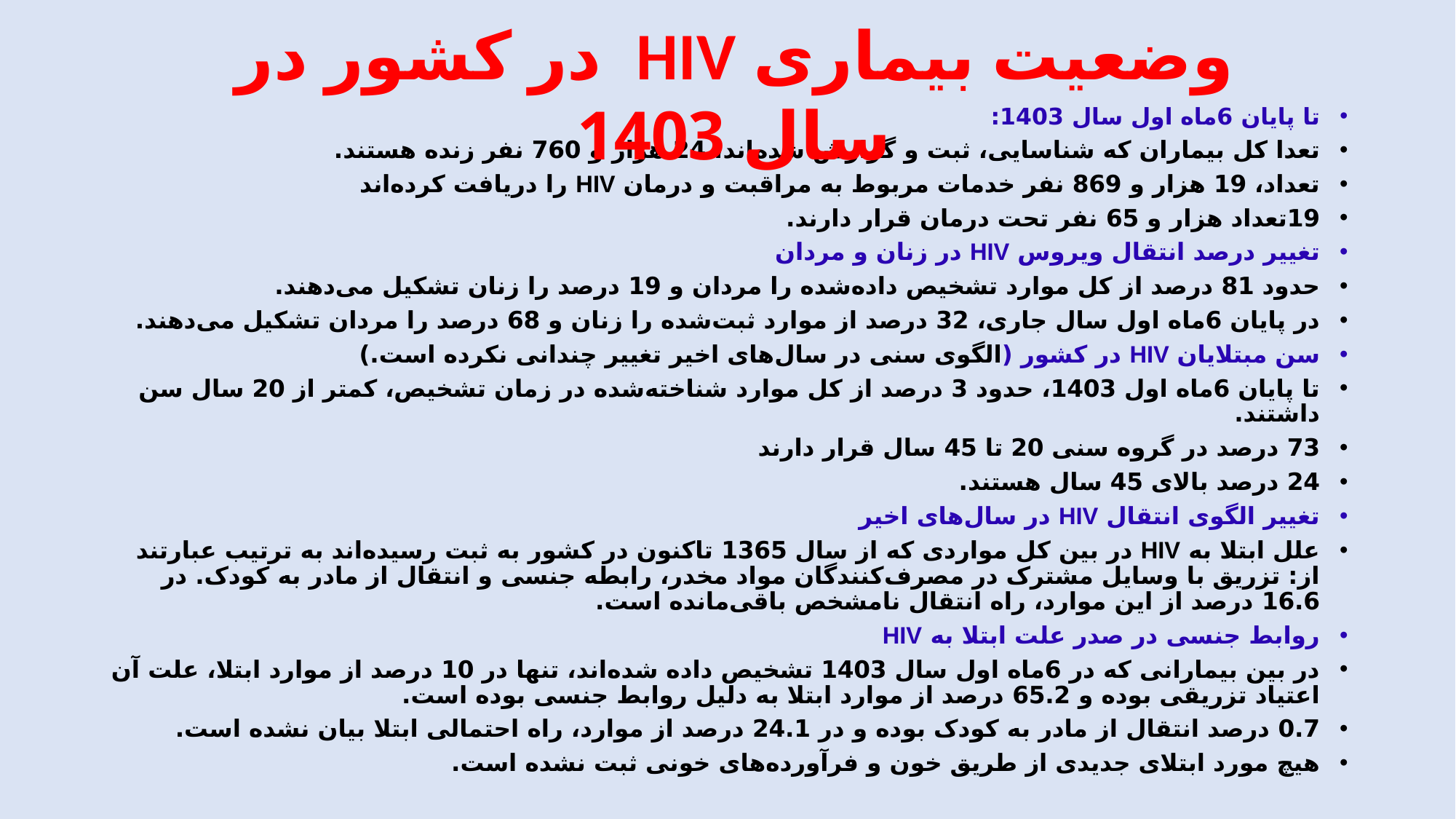

وضعیت بیماری HIV  در کشور در سال 1403
تا پایان 6ماه اول سال 1403:
تعدا کل بیماران که شناسایی، ثبت و گزارش شده‌اند، 24 هزار و 760 نفر زنده هستند.
تعداد، 19 هزار و 869 نفر خدمات مربوط به مراقبت و درمان HIV را دریافت کرده‌اند
19تعداد هزار و 65 نفر تحت درمان قرار دارند.
تغییر درصد انتقال ویروس HIV در زنان و مردان
حدود 81 درصد از کل موارد تشخیص داده‌شده را مردان و 19 درصد را زنان تشکیل می‌دهند.
در پایان 6ماه اول سال جاری، 32 درصد از موارد ثبت‌شده را زنان و 68 درصد را مردان تشکیل می‌دهند.
سن مبتلایان HIV در کشور (الگوی سنی در سال‌های اخیر تغییر چندانی نکرده است.)
تا پایان 6ماه اول 1403، حدود 3 درصد از کل موارد شناخته‌شده در زمان تشخیص، کمتر از 20 سال سن داشتند.
73 درصد در گروه سنی 20 تا 45 سال قرار دارند
24 درصد بالای 45 سال هستند.
تغییر الگوی انتقال HIV در سال‌های اخیر
علل ابتلا به HIV در بین کل مواردی که از سال 1365 تاکنون در کشور به ثبت رسیده‌اند به ترتیب عبارتند از: تزریق با وسایل مشترک در مصرف‌کنندگان مواد مخدر، رابطه جنسی و انتقال از مادر به کودک. در 16.6 درصد از این موارد، راه انتقال نامشخص باقی‌مانده است.
روابط جنسی در صدر علت ابتلا به HIV
در بین بیمارانی که در 6ماه اول سال 1403 تشخیص داده شده‌اند، تنها در 10 درصد از موارد ابتلا، علت آن اعتیاد تزریقی بوده و 65.2 درصد از موارد ابتلا به دلیل روابط جنسی بوده است.
0.7 درصد انتقال از مادر به کودک بوده و در 24.1 درصد از موارد، راه احتمالی ابتلا بیان نشده است.
هیچ مورد ابتلای جدیدی از طریق خون و فرآورده‌های خونی ثبت نشده است.